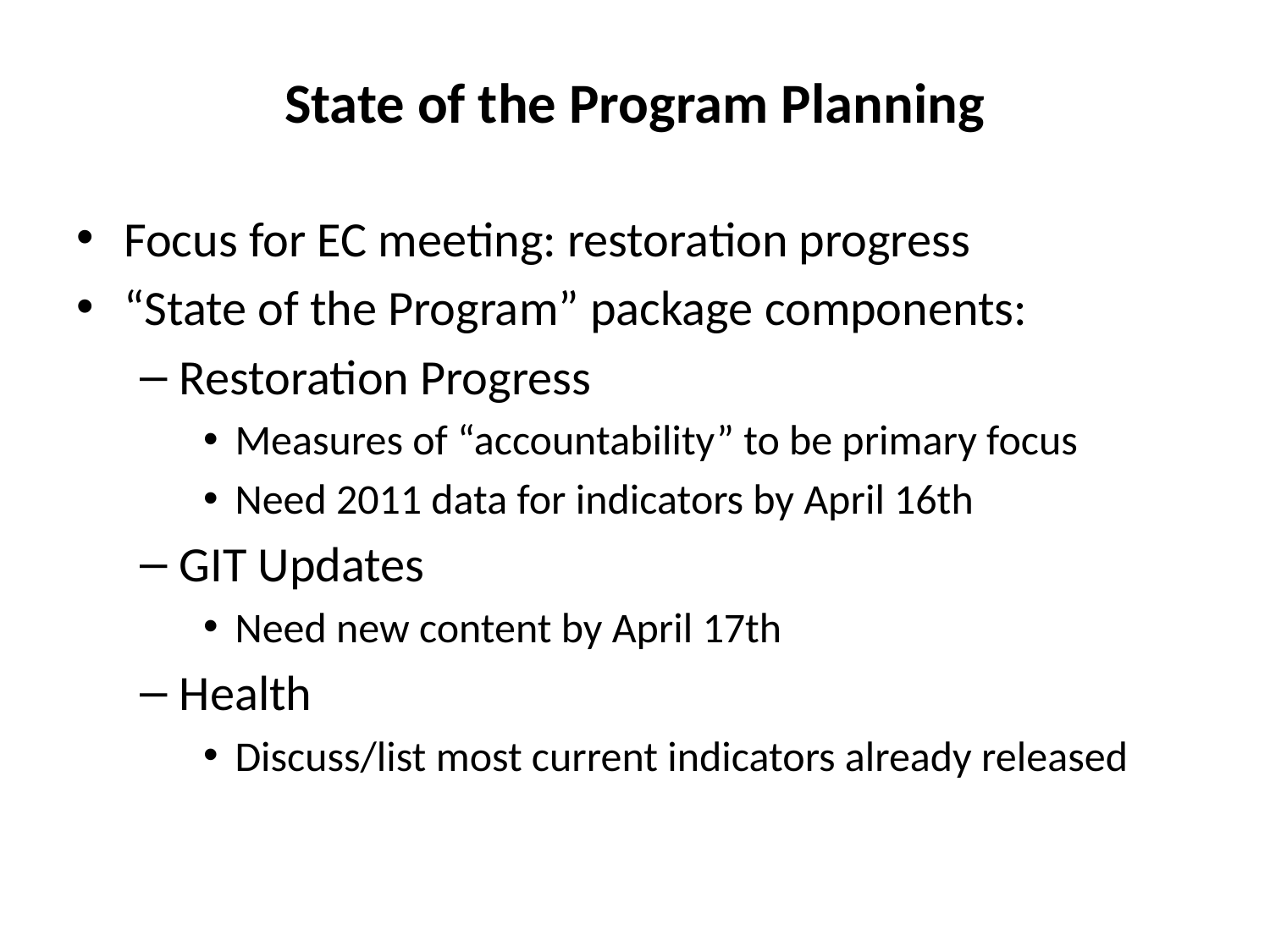

# State of the Program Planning
Focus for EC meeting: restoration progress
“State of the Program” package components:
Restoration Progress
Measures of “accountability” to be primary focus
Need 2011 data for indicators by April 16th
GIT Updates
Need new content by April 17th
Health
Discuss/list most current indicators already released